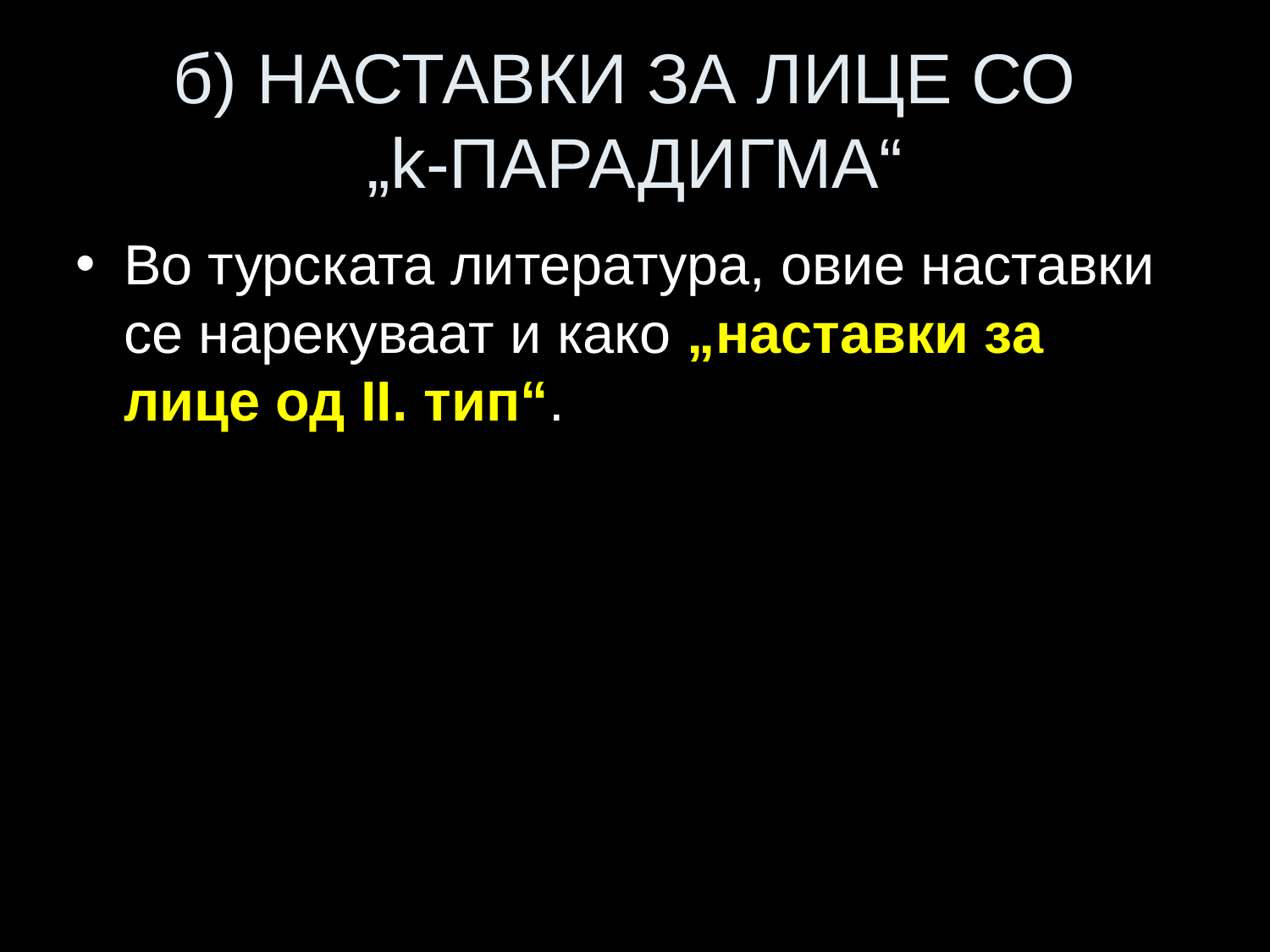

# б) НАСТАВКИ ЗА ЛИЦЕ СО „k-ПАРАДИГМА“
Во турската литература, овие наставки се нарекуваат и како „наставки за лице од II. тип“.